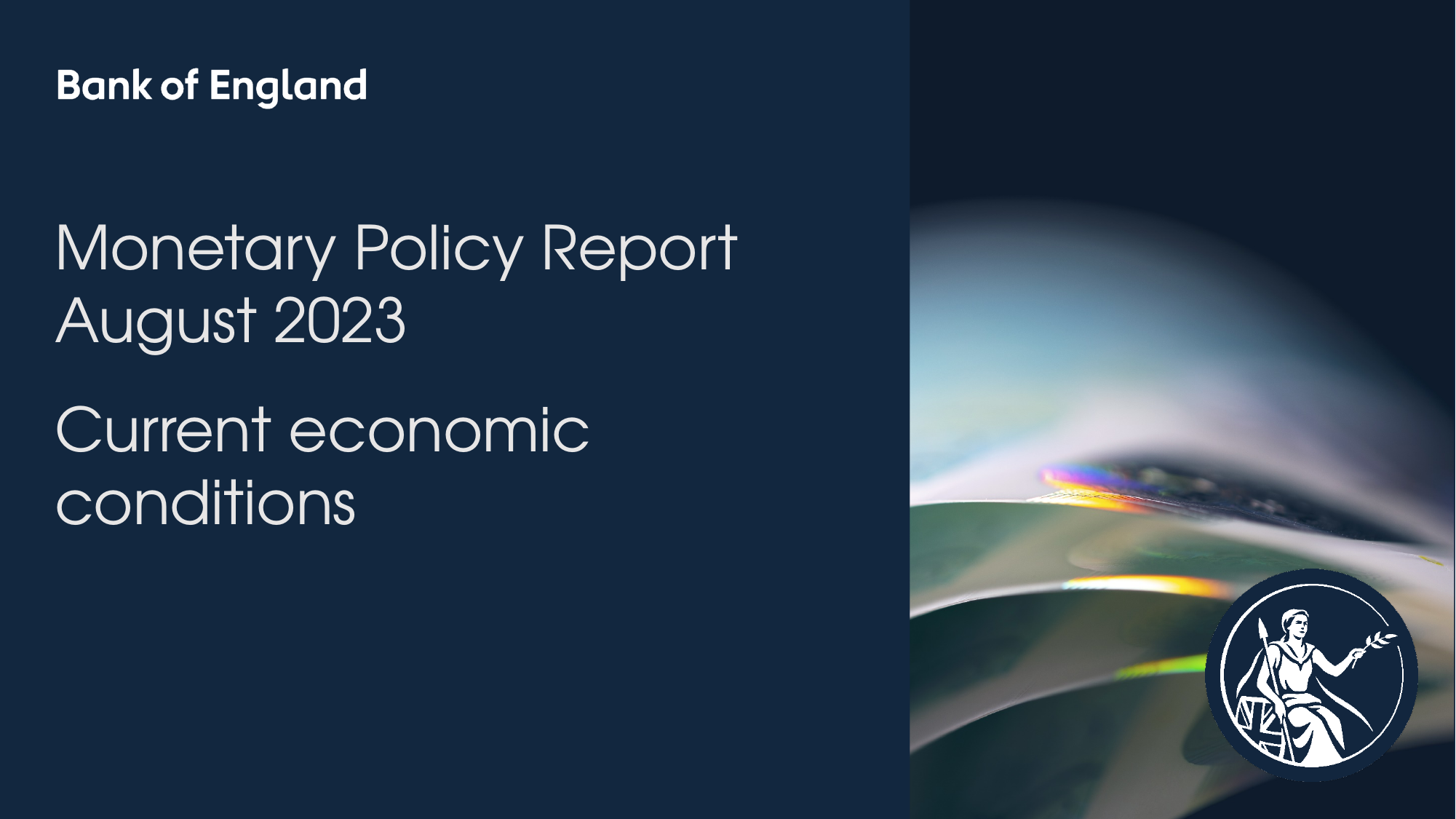

Monetary Policy Report
August 2023
Current economic conditions